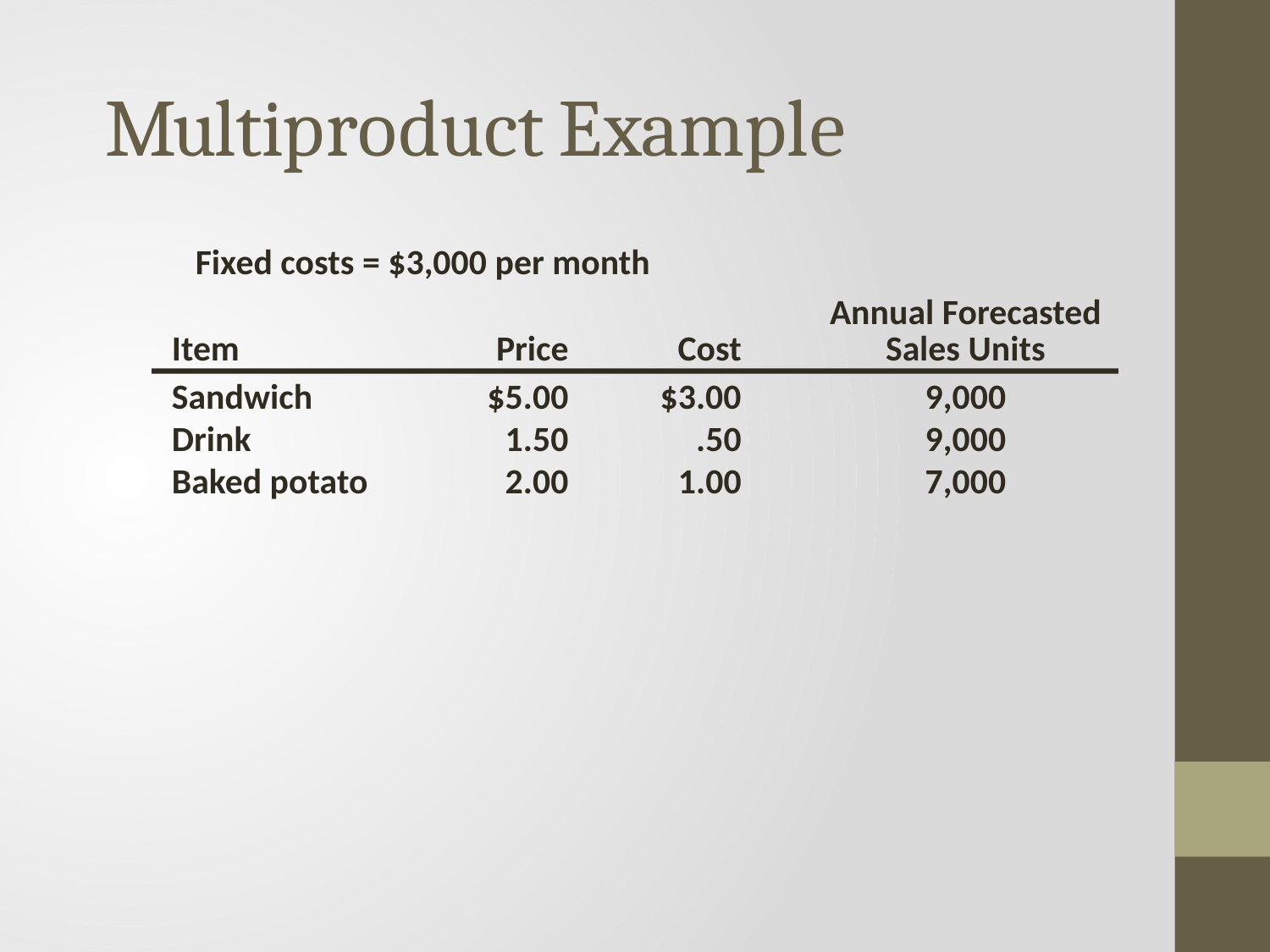

# Multiproduct Example
Fixed costs = $3,000 per month
			Annual Forecasted
Item	Price	Cost	Sales Units
Sandwich	$5.00	$3.00	9,000
Drink	1.50	.50	9,000
Baked potato	2.00	1.00	7,000